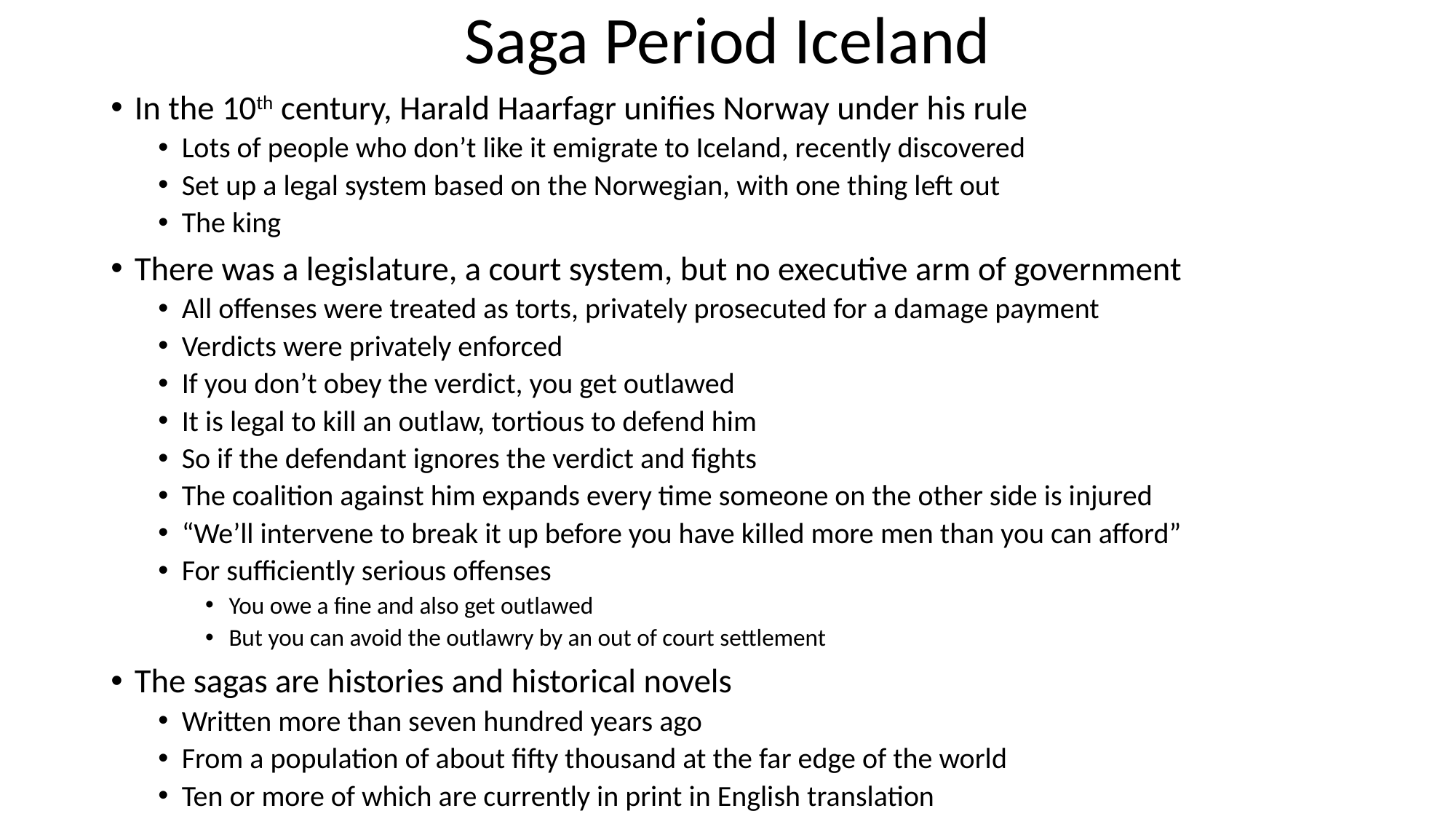

# Saga Period Iceland
In the 10th century, Harald Haarfagr unifies Norway under his rule
Lots of people who don’t like it emigrate to Iceland, recently discovered
Set up a legal system based on the Norwegian, with one thing left out
The king
There was a legislature, a court system, but no executive arm of government
All offenses were treated as torts, privately prosecuted for a damage payment
Verdicts were privately enforced
If you don’t obey the verdict, you get outlawed
It is legal to kill an outlaw, tortious to defend him
So if the defendant ignores the verdict and fights
The coalition against him expands every time someone on the other side is injured
“We’ll intervene to break it up before you have killed more men than you can afford”
For sufficiently serious offenses
You owe a fine and also get outlawed
But you can avoid the outlawry by an out of court settlement
The sagas are histories and historical novels
Written more than seven hundred years ago
From a population of about fifty thousand at the far edge of the world
Ten or more of which are currently in print in English translation